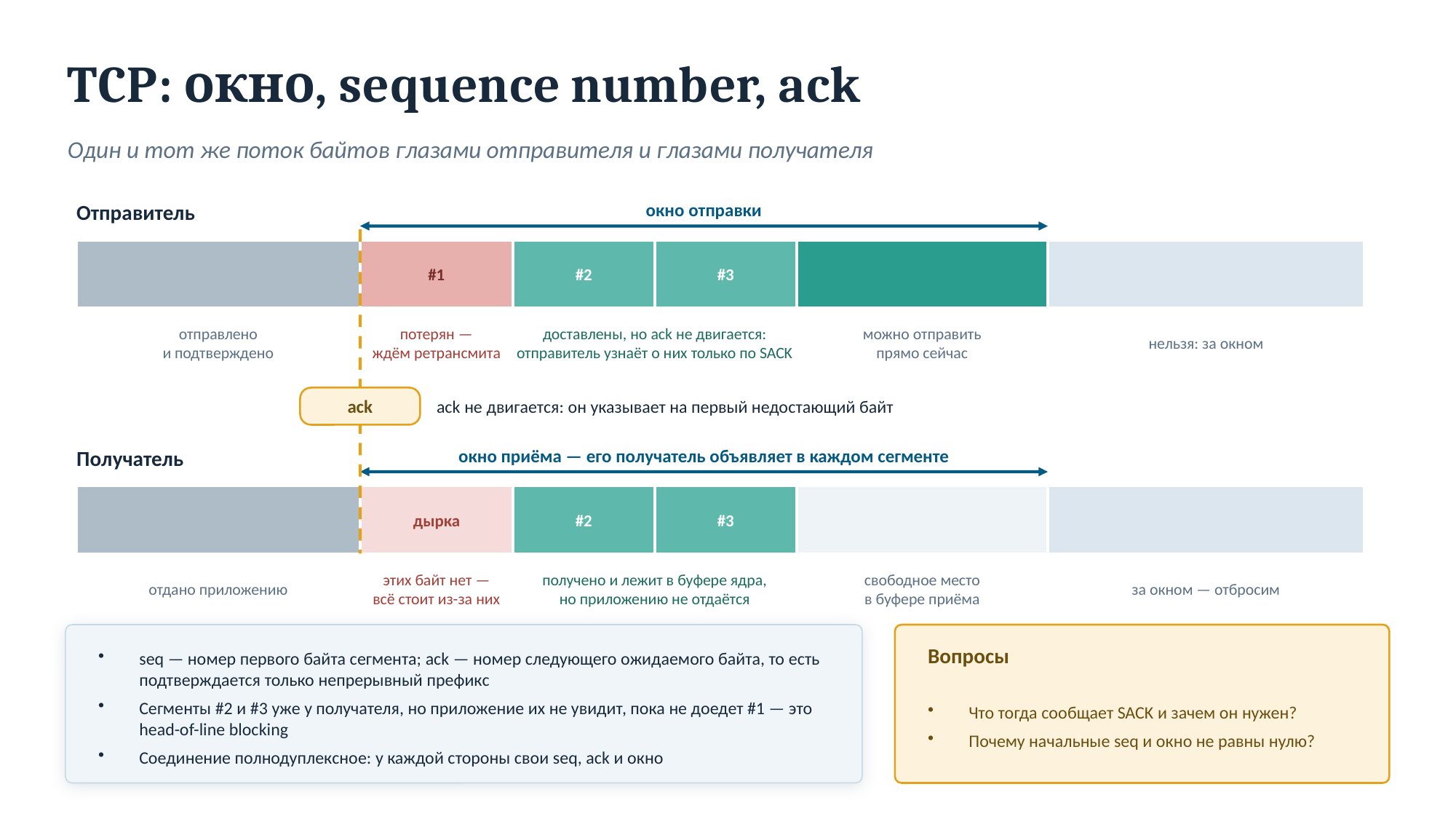

TCP: окно, sequence number, ack
Один и тот же поток байтов глазами отправителя и глазами получателя
Отправитель
окно отправки

#1

#2

#3

отправлено
и подтверждено
потерян —
ждём ретрансмита
доставлены, но ack не двигается:
отправитель узнаёт о них только по SACK
можно отправить
прямо сейчас
нельзя: за окном

ack
ack не двигается: он указывает на первый недостающий байт
Получатель
окно приёма — его получатель объявляет в каждом сегменте

дырка

#2

#3

отдано приложению
этих байт нет —
всё стоит из-за них
получено и лежит в буфере ядра,
но приложению не отдаётся
свободное место
в буфере приёма
за окном — отбросим

Вопросы
seq — номер первого байта сегмента; ack — номер следующего ожидаемого байта, то есть подтверждается только непрерывный префикс
Сегменты #2 и #3 уже у получателя, но приложение их не увидит, пока не доедет #1 — это head-of-line blocking
Соединение полнодуплексное: у каждой стороны свои seq, ack и окно
Что тогда сообщает SACK и зачем он нужен?
Почему начальные seq и окно не равны нулю?